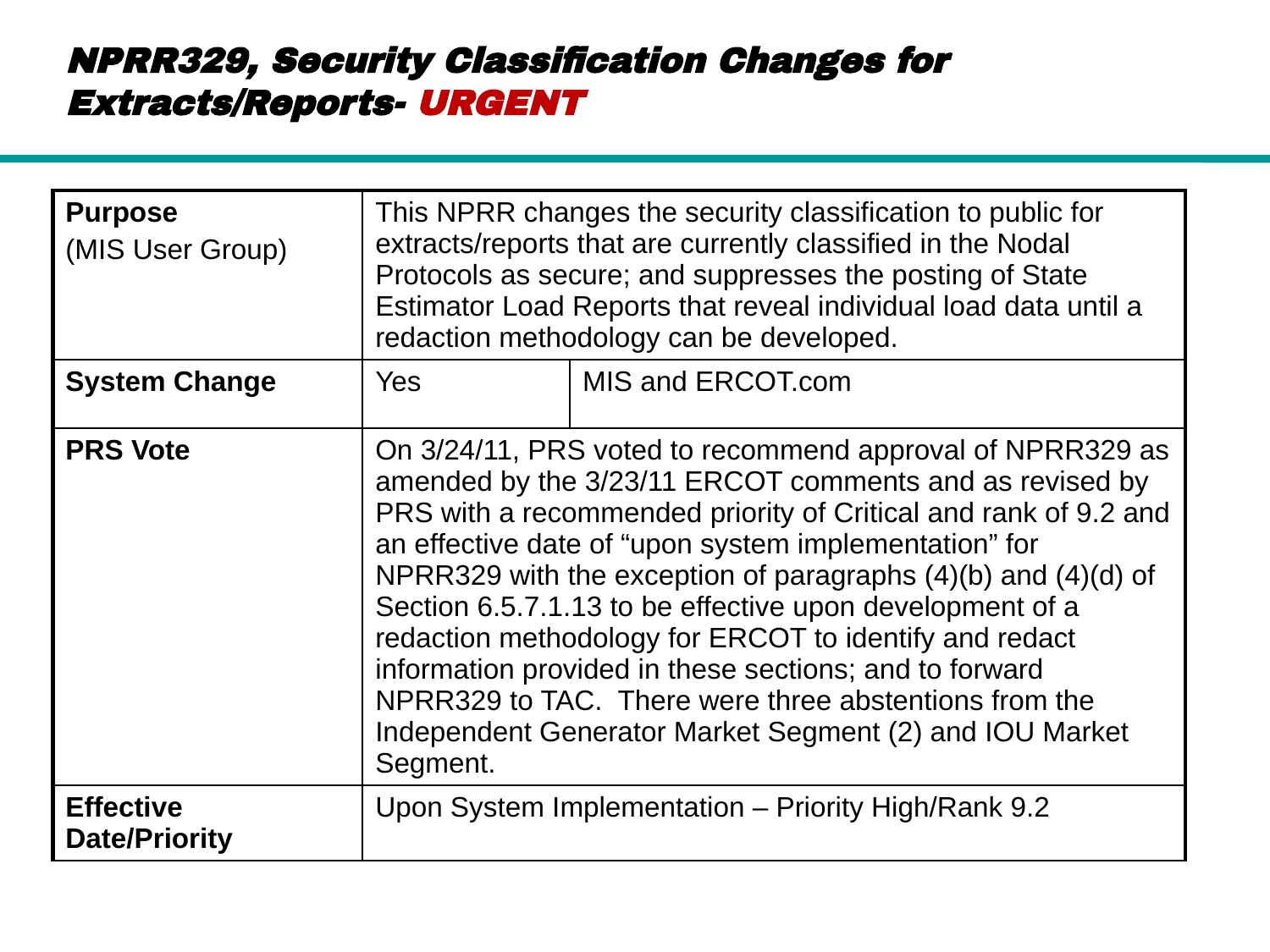

NPRR329, Security Classification Changes for Extracts/Reports- Urgent
| Purpose (MIS User Group) | This NPRR changes the security classification to public for extracts/reports that are currently classified in the Nodal Protocols as secure; and suppresses the posting of State Estimator Load Reports that reveal individual load data until a redaction methodology can be developed. |  |
| --- | --- | --- |
| System Change | Yes | MIS and ERCOT.com |
| PRS Vote | On 3/24/11, PRS voted to recommend approval of NPRR329 as amended by the 3/23/11 ERCOT comments and as revised by PRS with a recommended priority of Critical and rank of 9.2 and an effective date of “upon system implementation” for NPRR329 with the exception of paragraphs (4)(b) and (4)(d) of Section 6.5.7.1.13 to be effective upon development of a redaction methodology for ERCOT to identify and redact information provided in these sections; and to forward NPRR329 to TAC. There were three abstentions from the Independent Generator Market Segment (2) and IOU Market Segment. |  |
| Effective Date/Priority | Upon System Implementation – Priority High/Rank 9.2 |  |